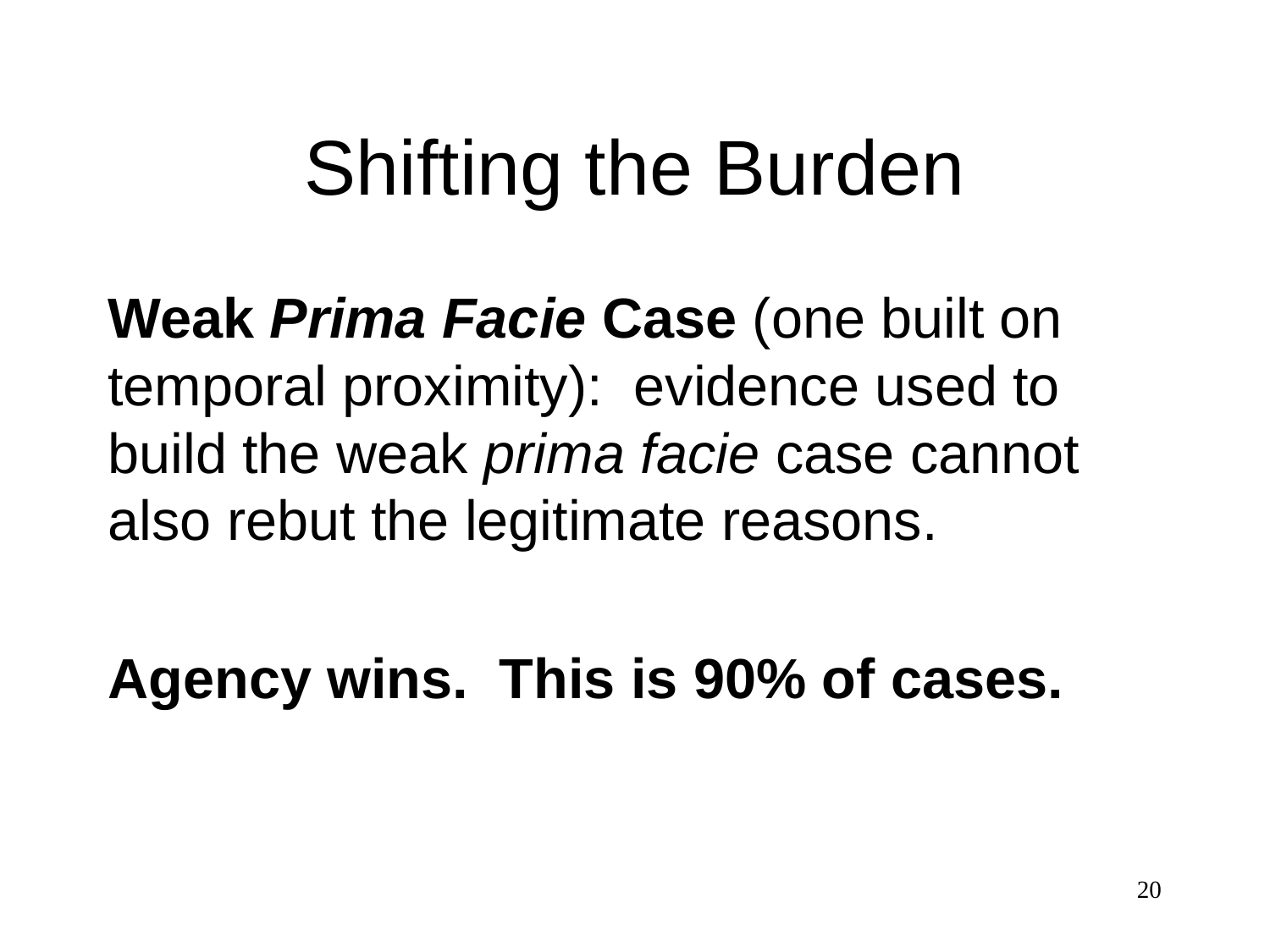

# Shifting the Burden
Weak Prima Facie Case (one built on temporal proximity):  evidence used to build the weak prima facie case cannot also rebut the legitimate reasons.

Agency wins.  This is 90% of cases.

20